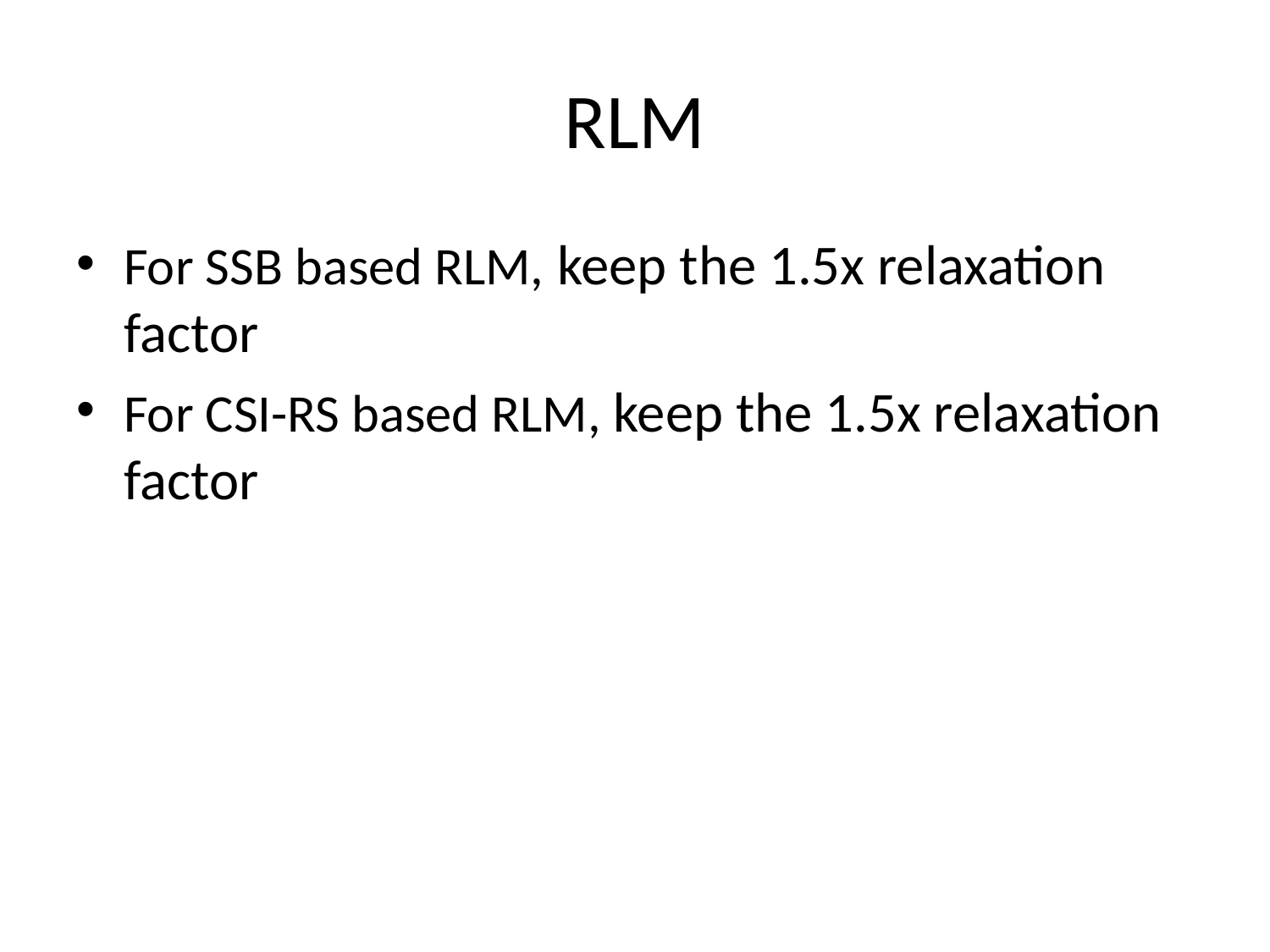

# RLM
For SSB based RLM, keep the 1.5x relaxation factor
For CSI-RS based RLM, keep the 1.5x relaxation factor